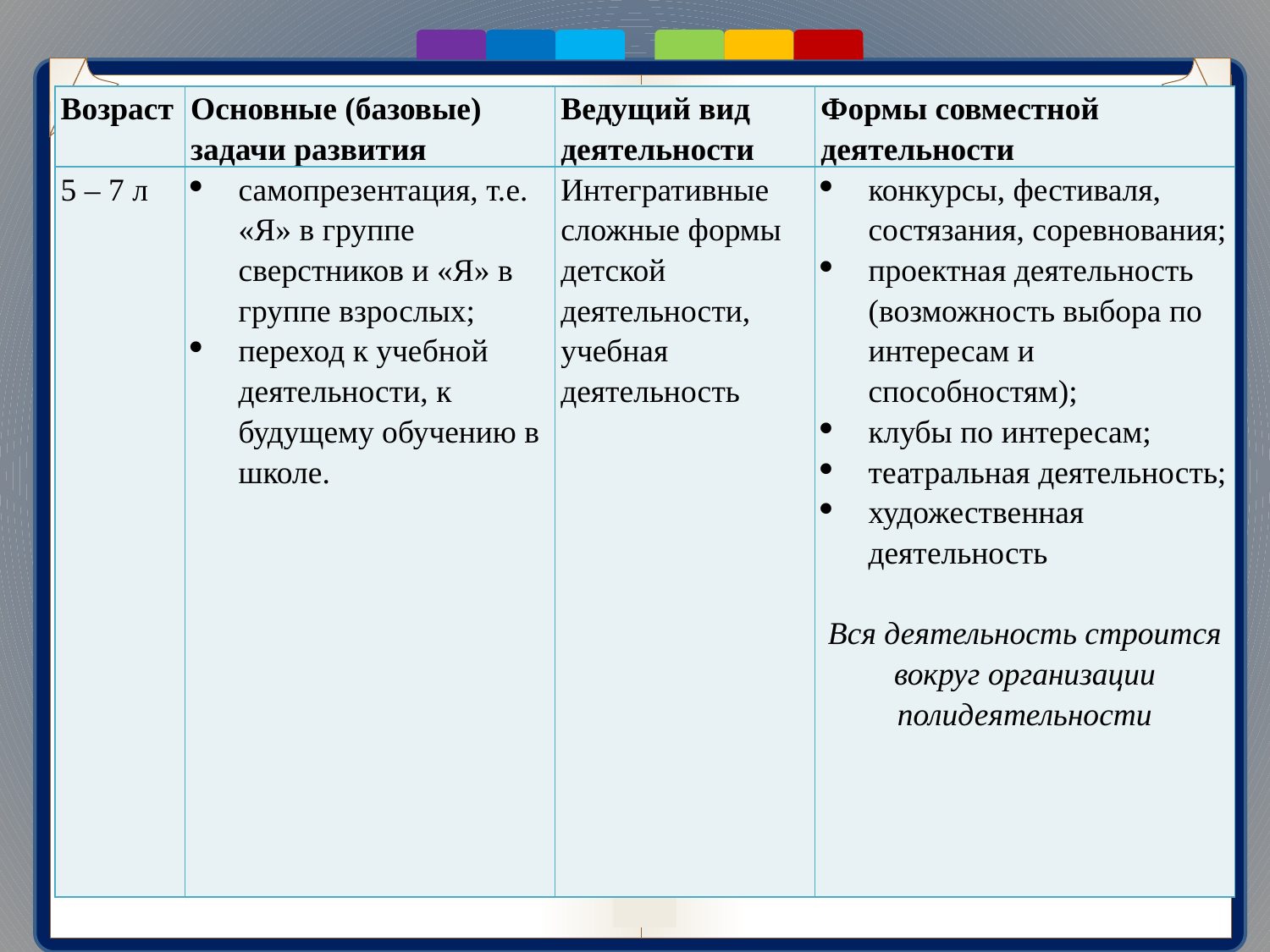

| Возраст | Основные (базовые) задачи развития | Ведущий вид деятельности | Формы совместной деятельности |
| --- | --- | --- | --- |
| 5 – 7 л | самопрезентация, т.е. «Я» в группе сверстников и «Я» в группе взрослых; переход к учебной деятельности, к будущему обучению в школе. | Интегративные сложные формы детской деятельности, учебная деятельность | конкурсы, фестиваля, состязания, соревнования; проектная деятельность (возможность выбора по интересам и способностям); клубы по интересам; театральная деятельность; художественная деятельность Вся деятельность строится вокруг организации полидеятельности |